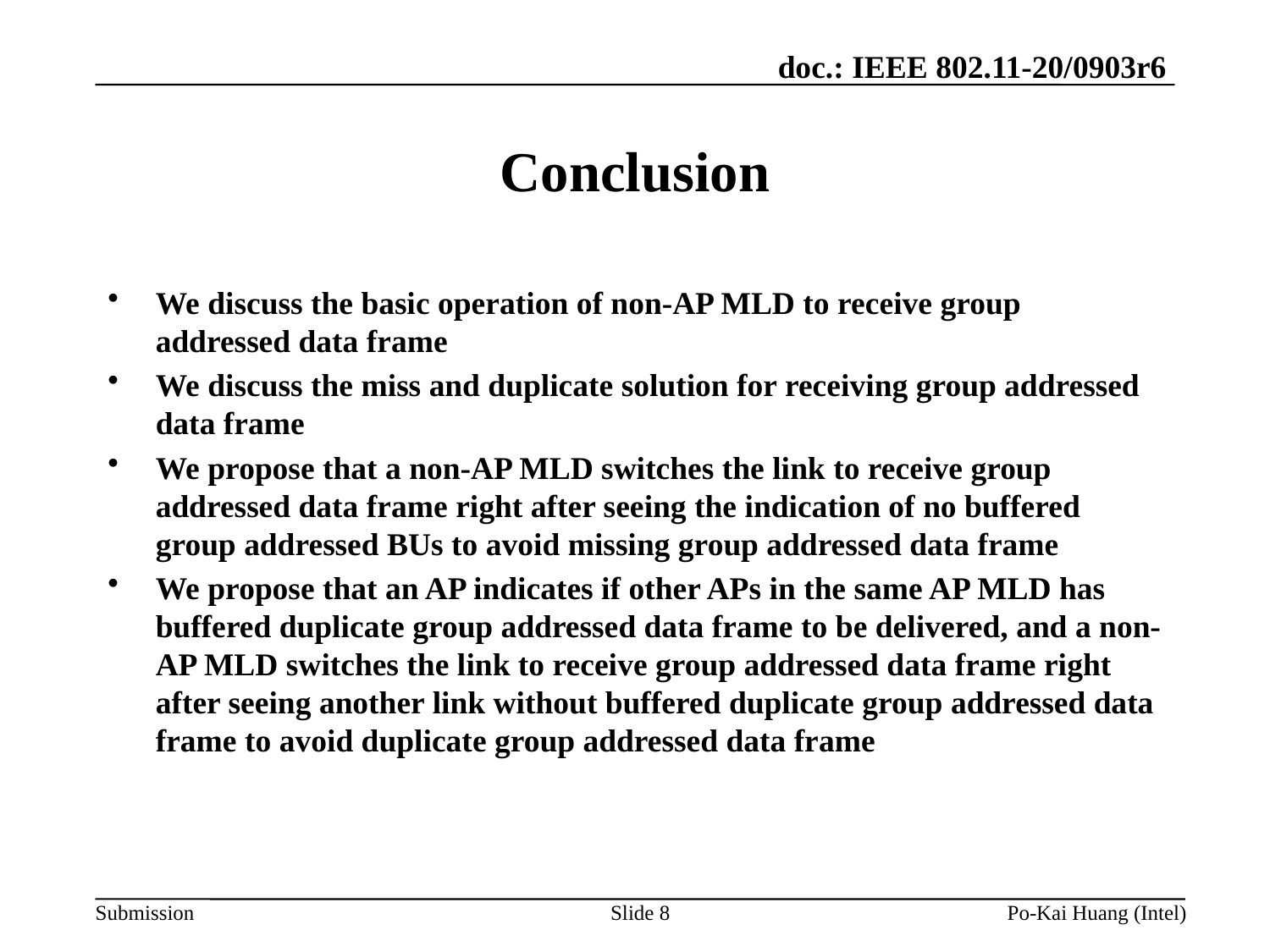

# Conclusion
We discuss the basic operation of non-AP MLD to receive group addressed data frame
We discuss the miss and duplicate solution for receiving group addressed data frame
We propose that a non-AP MLD switches the link to receive group addressed data frame right after seeing the indication of no buffered group addressed BUs to avoid missing group addressed data frame
We propose that an AP indicates if other APs in the same AP MLD has buffered duplicate group addressed data frame to be delivered, and a non-AP MLD switches the link to receive group addressed data frame right after seeing another link without buffered duplicate group addressed data frame to avoid duplicate group addressed data frame

Slide 8
Po-Kai Huang (Intel)